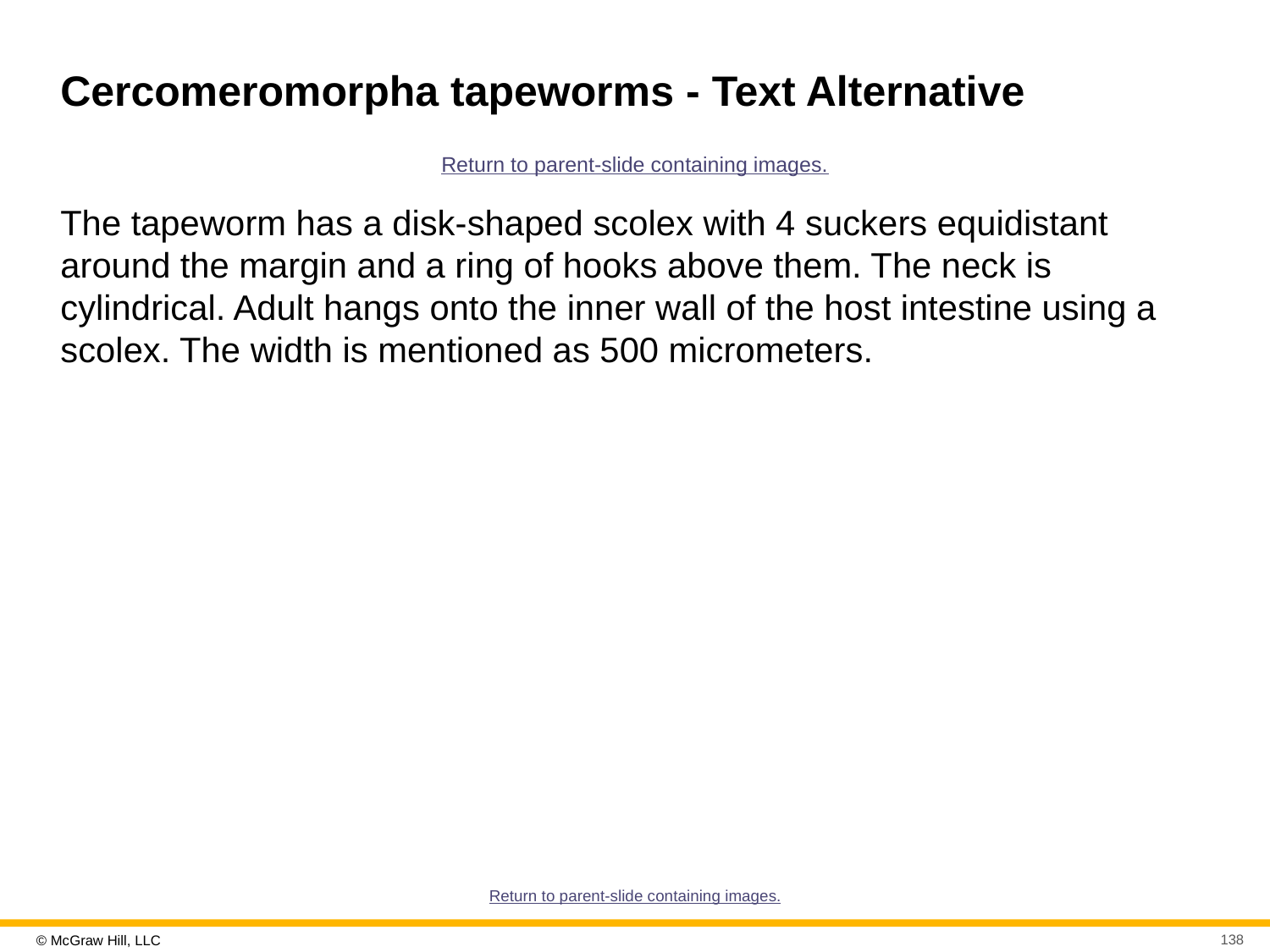

# Cercomeromorpha tapeworms - Text Alternative
Return to parent-slide containing images.
The tapeworm has a disk-shaped scolex with 4 suckers equidistant around the margin and a ring of hooks above them. The neck is cylindrical. Adult hangs onto the inner wall of the host intestine using a scolex. The width is mentioned as 500 micrometers.
Return to parent-slide containing images.
138